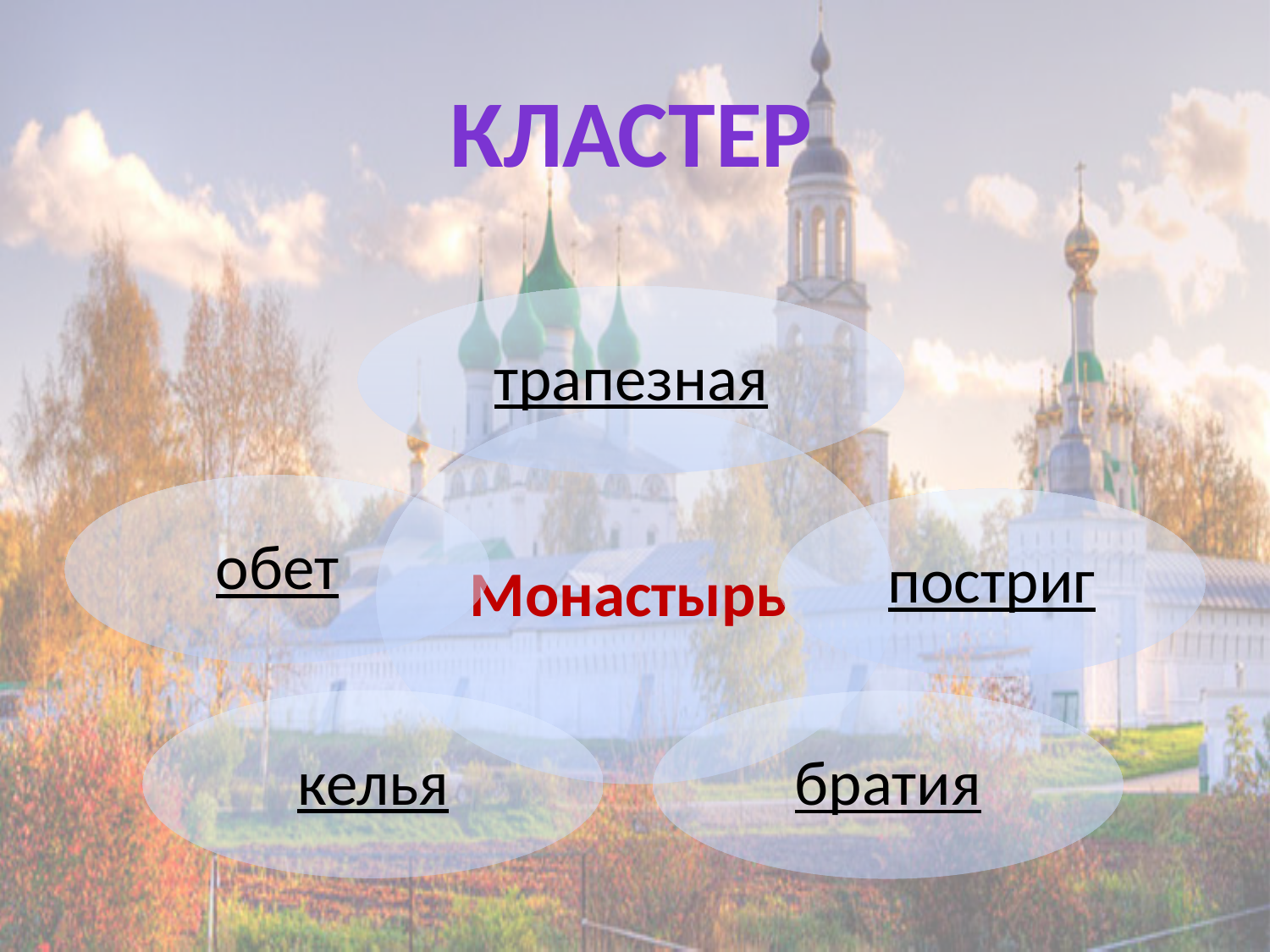

кластер
Монастырь
трапезная
постриг
братия
келья
обет